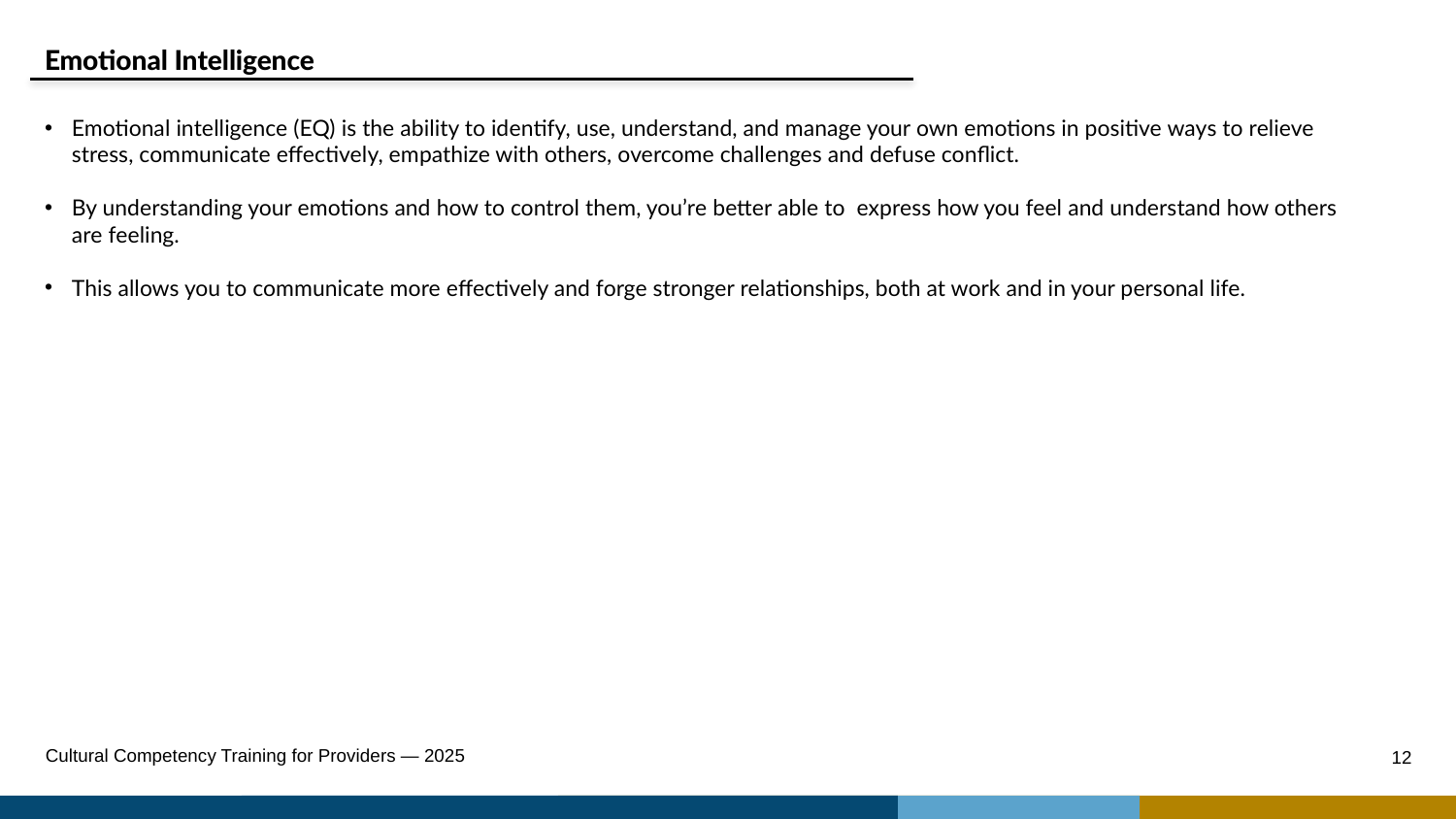

Emotional Intelligence
Emotional intelligence (EQ) is the ability to identify, use, understand, and manage your own emotions in positive ways to relieve stress, communicate effectively, empathize with others, overcome challenges and defuse conflict.

By understanding your emotions and how to control them, you’re better able to  express how you feel and understand how others are feeling.

This allows you to communicate more effectively and forge stronger relationships, both at work and in your personal life.

Cultural Competency Training for Providers — 2025